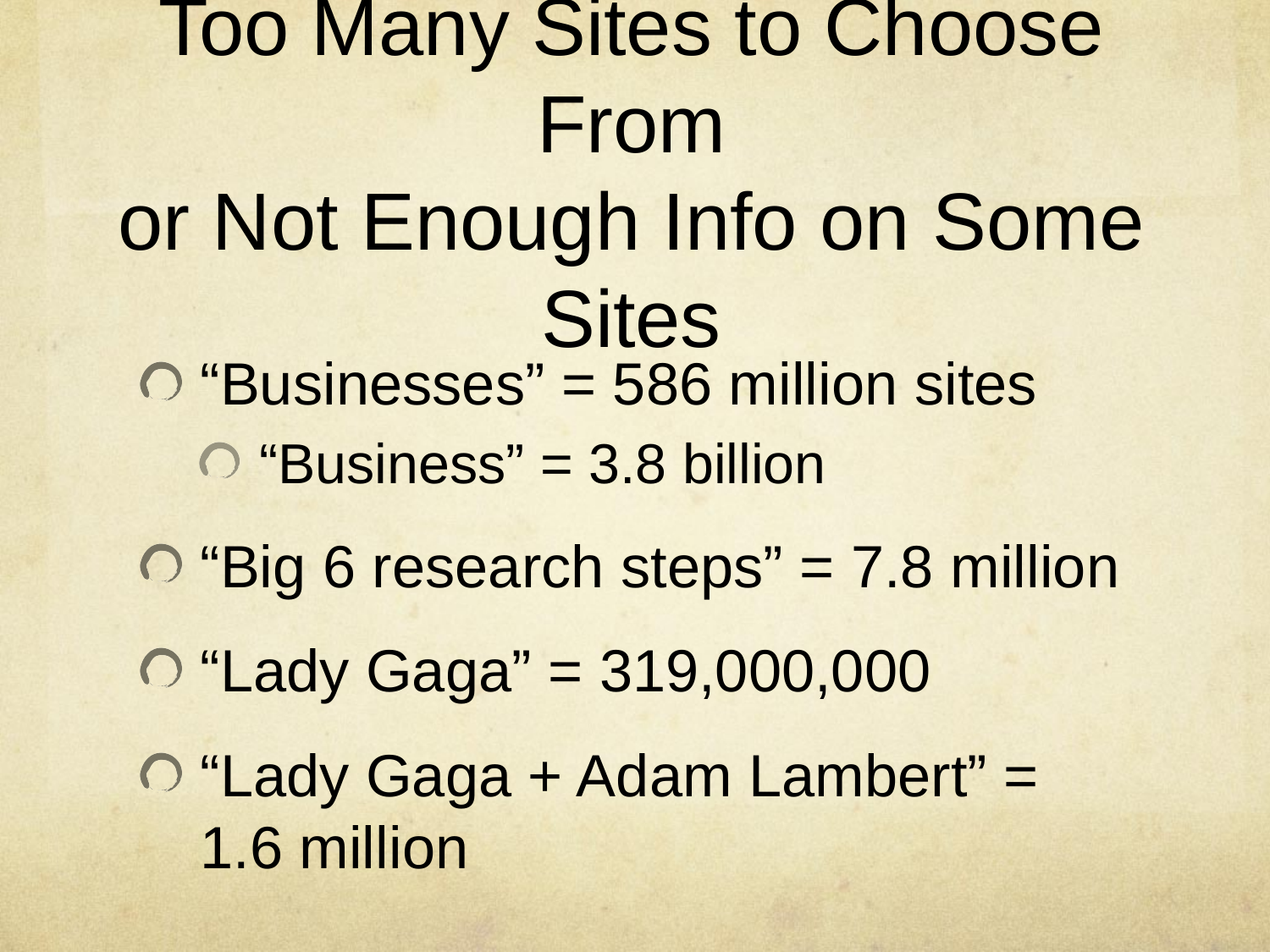

# Too Many Sites to Choose From or Not Enough Info on Some Sites
“Businesses” = 586 million sites
“Business” = 3.8 billion
“Big 6 research steps” = 7.8 million
“Lady Gaga” = 319,000,000
“Lady Gaga + Adam Lambert” = 1.6 million